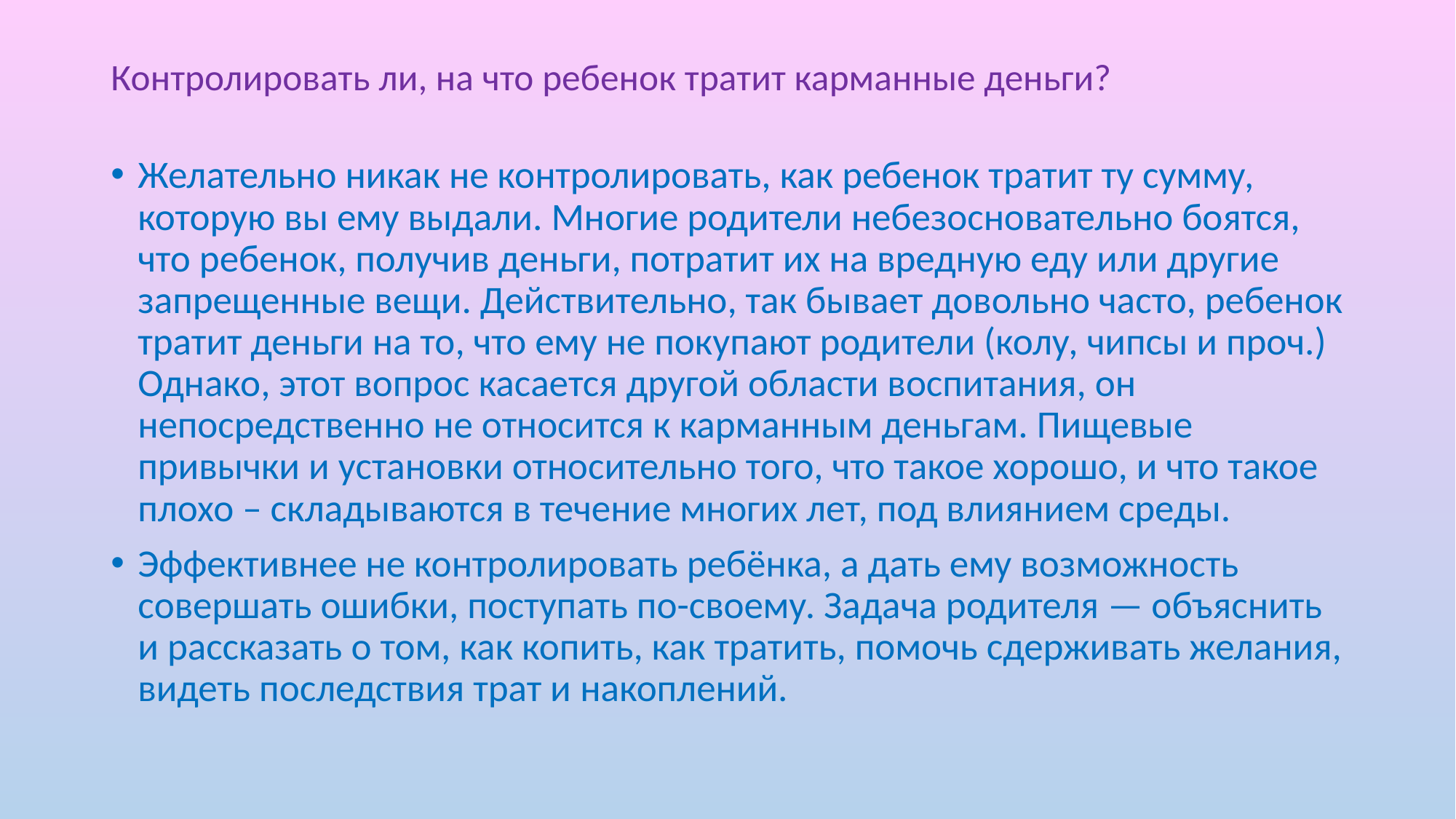

# Контролировать ли, на что ребенок тратит карманные деньги?
Желательно никак не контролировать, как ребенок тратит ту сумму, которую вы ему выдали. Многие родители небезосновательно боятся, что ребенок, получив деньги, потратит их на вредную еду или другие запрещенные вещи. Действительно, так бывает довольно часто, ребенок тратит деньги на то, что ему не покупают родители (колу, чипсы и проч.) Однако, этот вопрос касается другой области воспитания, он непосредственно не относится к карманным деньгам. Пищевые привычки и установки относительно того, что такое хорошо, и что такое плохо – складываются в течение многих лет, под влиянием среды.
Эффективнее не контролировать ребёнка, а дать ему возможность совершать ошибки, поступать по-своему. Задача родителя — объяснить и рассказать о том, как копить, как тратить, помочь сдерживать желания, видеть последствия трат и накоплений.